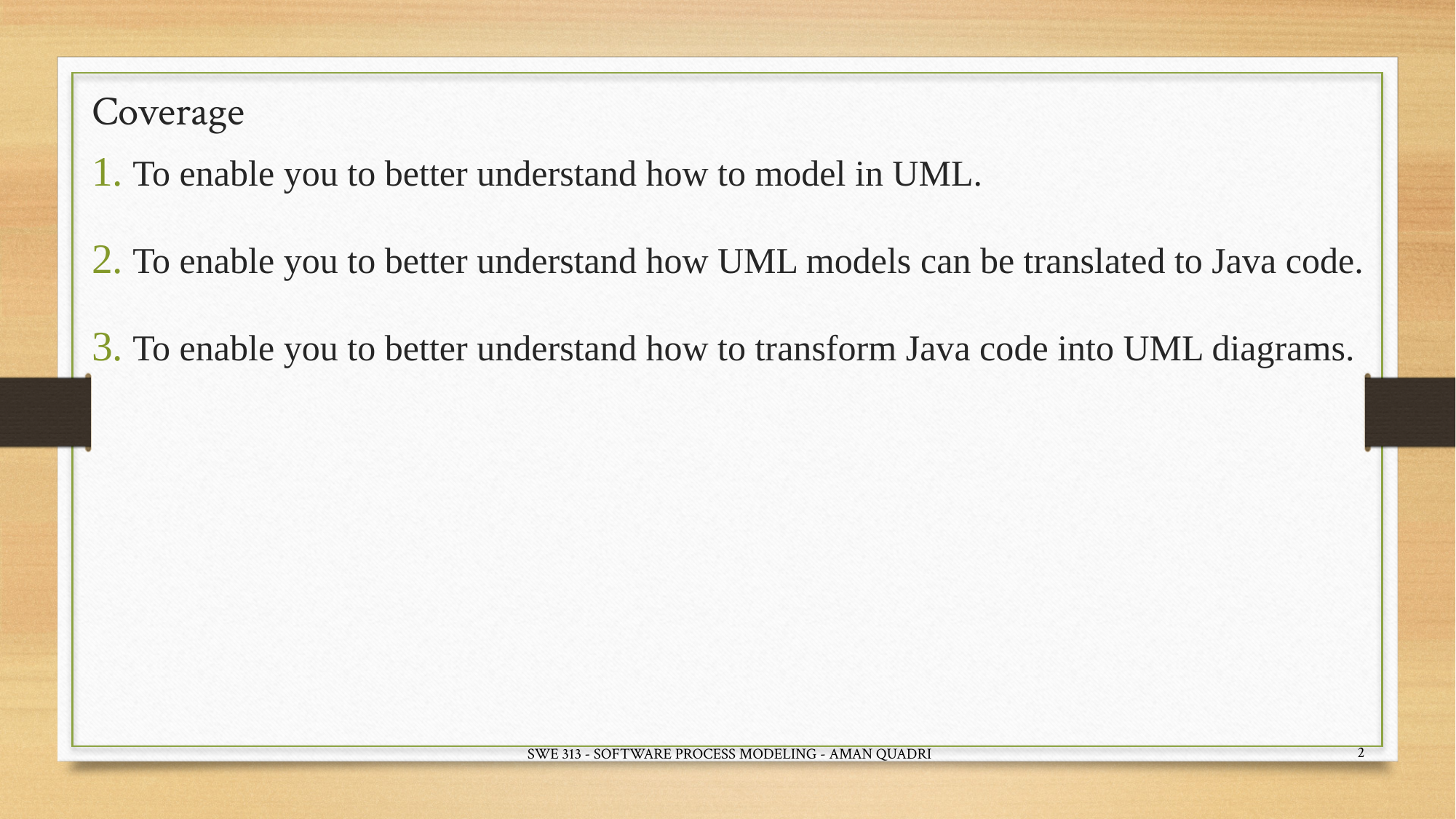

# Coverage
To enable you to better understand how to model in UML.

To enable you to better understand how UML models can be translated to Java code.

To enable you to better understand how to transform Java code into UML diagrams.

2
SWE 313 - SOFTWARE PROCESS MODELING - AMAN QUADRI